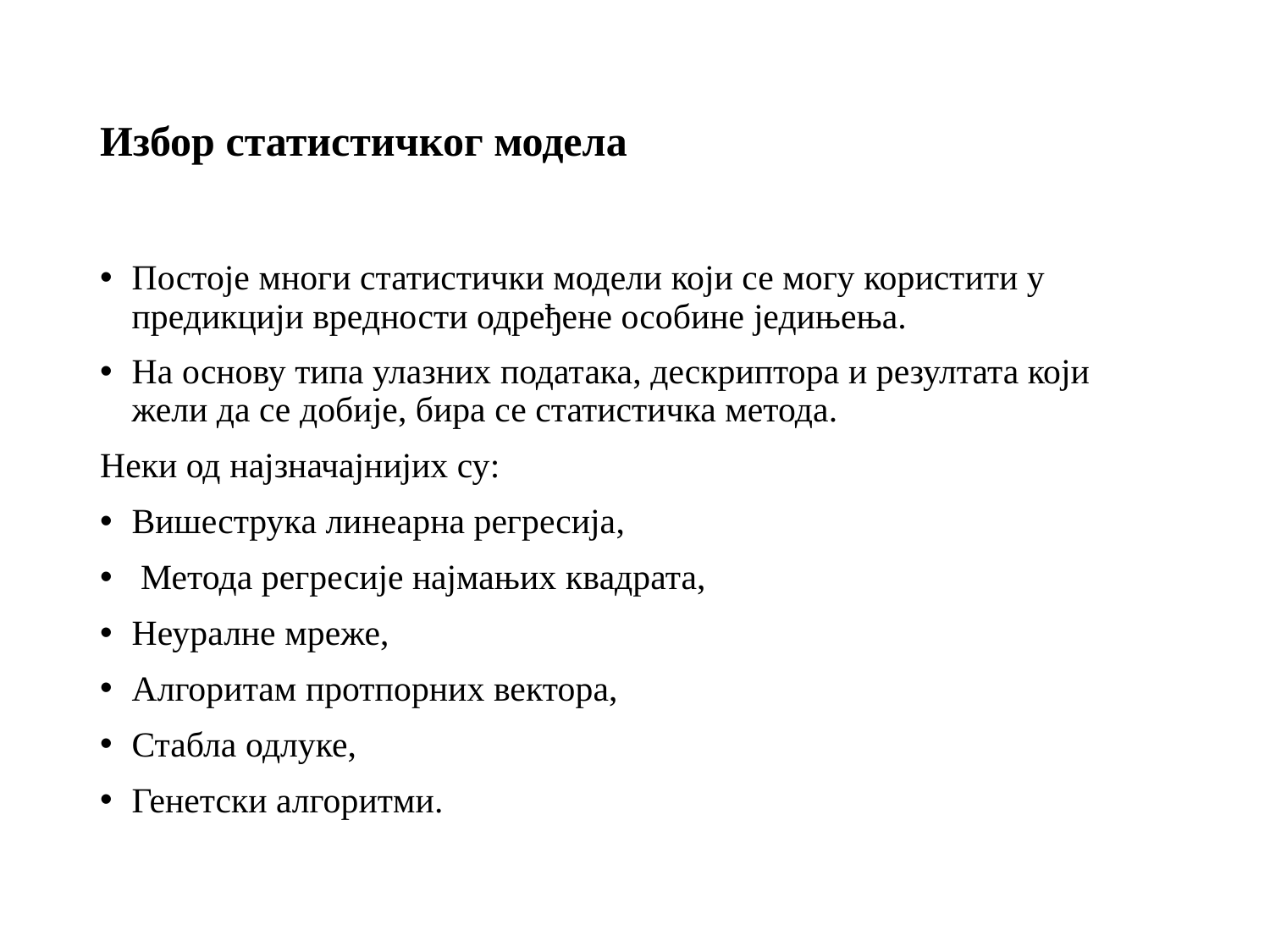

# Избор статистичког модела
Постоје многи статистички модели који се могу користити у предикцији вредности одређене особине једињења.
На основу типа улазних података, дескриптора и резултата који жели да се добије, бира се статистичка метода.
Неки од најзначајнијих су:
Вишеструка линеарна регресија,
 Метода регресије најмањих квадрата,
Неуралне мреже,
Алгоритам протпорних вектора,
Стабла одлуке,
Генетски алгоритми.